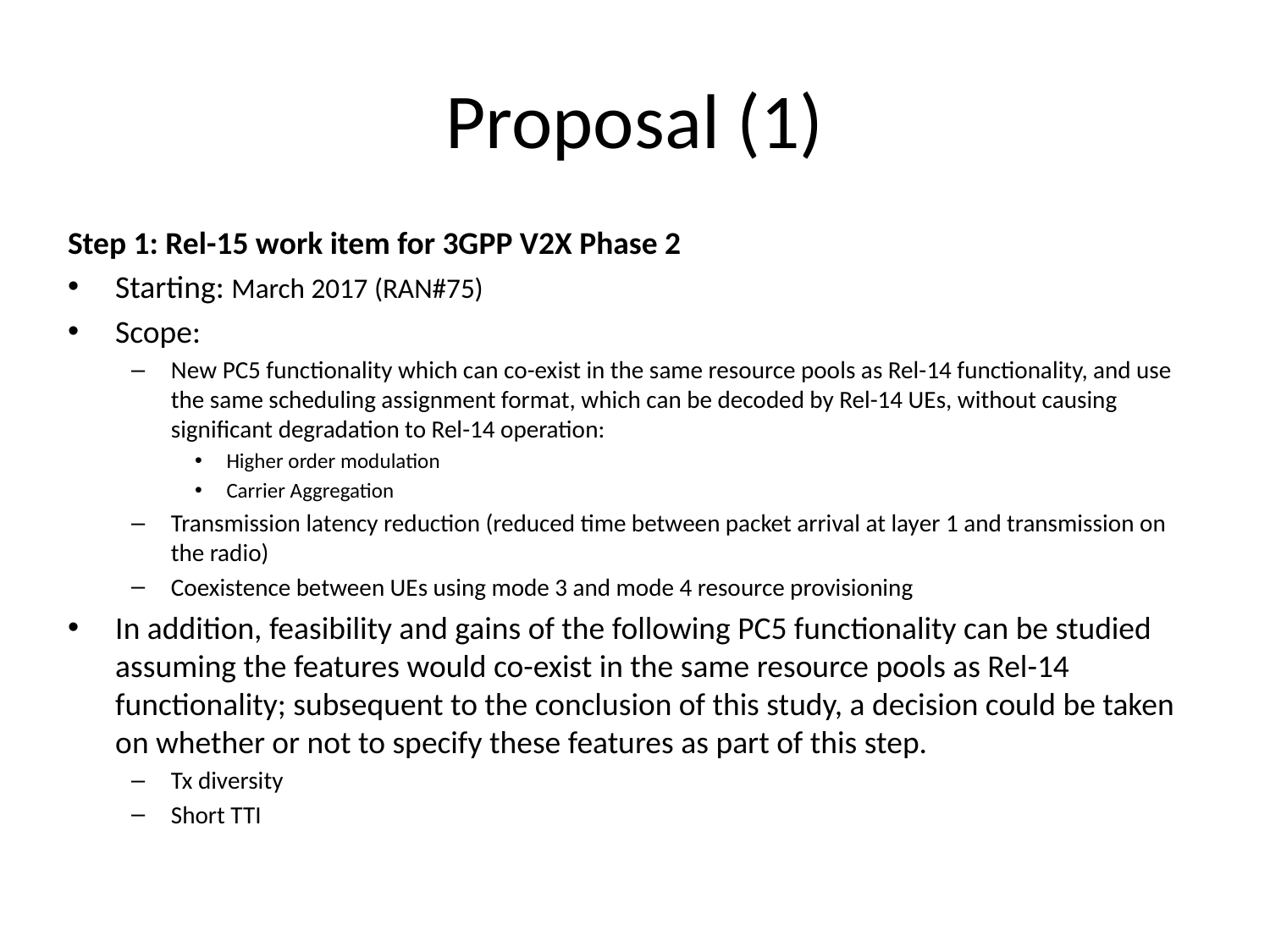

# Proposal (1)
Step 1: Rel-15 work item for 3GPP V2X Phase 2
Starting: March 2017 (RAN#75)
Scope:
New PC5 functionality which can co-exist in the same resource pools as Rel-14 functionality, and use the same scheduling assignment format, which can be decoded by Rel-14 UEs, without causing significant degradation to Rel-14 operation:
Higher order modulation
Carrier Aggregation
Transmission latency reduction (reduced time between packet arrival at layer 1 and transmission on the radio)
Coexistence between UEs using mode 3 and mode 4 resource provisioning
In addition, feasibility and gains of the following PC5 functionality can be studied assuming the features would co-exist in the same resource pools as Rel-14 functionality; subsequent to the conclusion of this study, a decision could be taken on whether or not to specify these features as part of this step.
Tx diversity
Short TTI